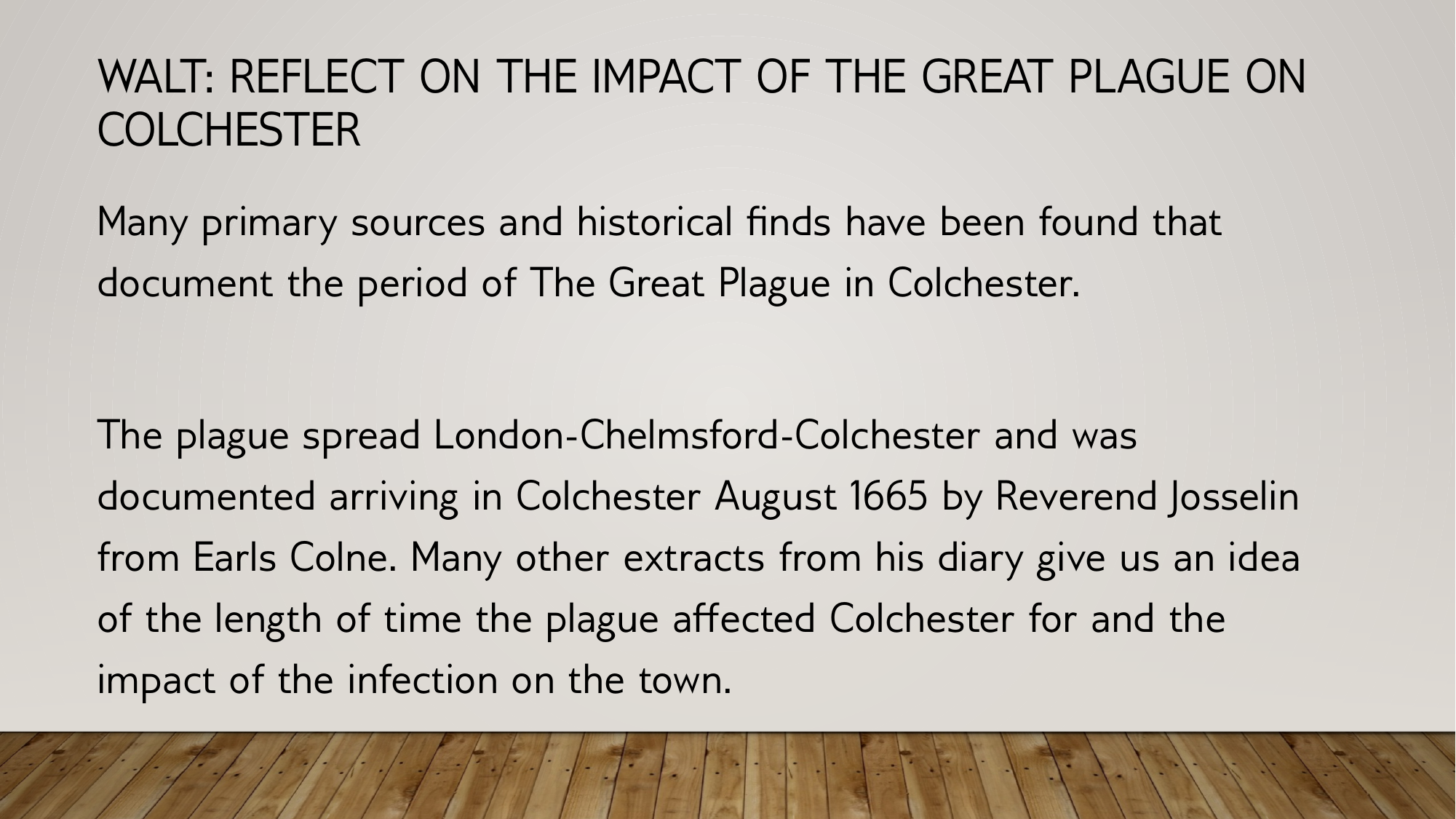

WALT: reflect on the impact of the Great Plague on Colchester
Many primary sources and historical finds have been found that document the period of The Great Plague in Colchester.

The plague spread London-Chelmsford-Colchester and was documented arriving in Colchester August 1665 by Reverend Josselin from Earls Colne. Many other extracts from his diary give us an idea of the length of time the plague affected Colchester for and the impact of the infection on the town.